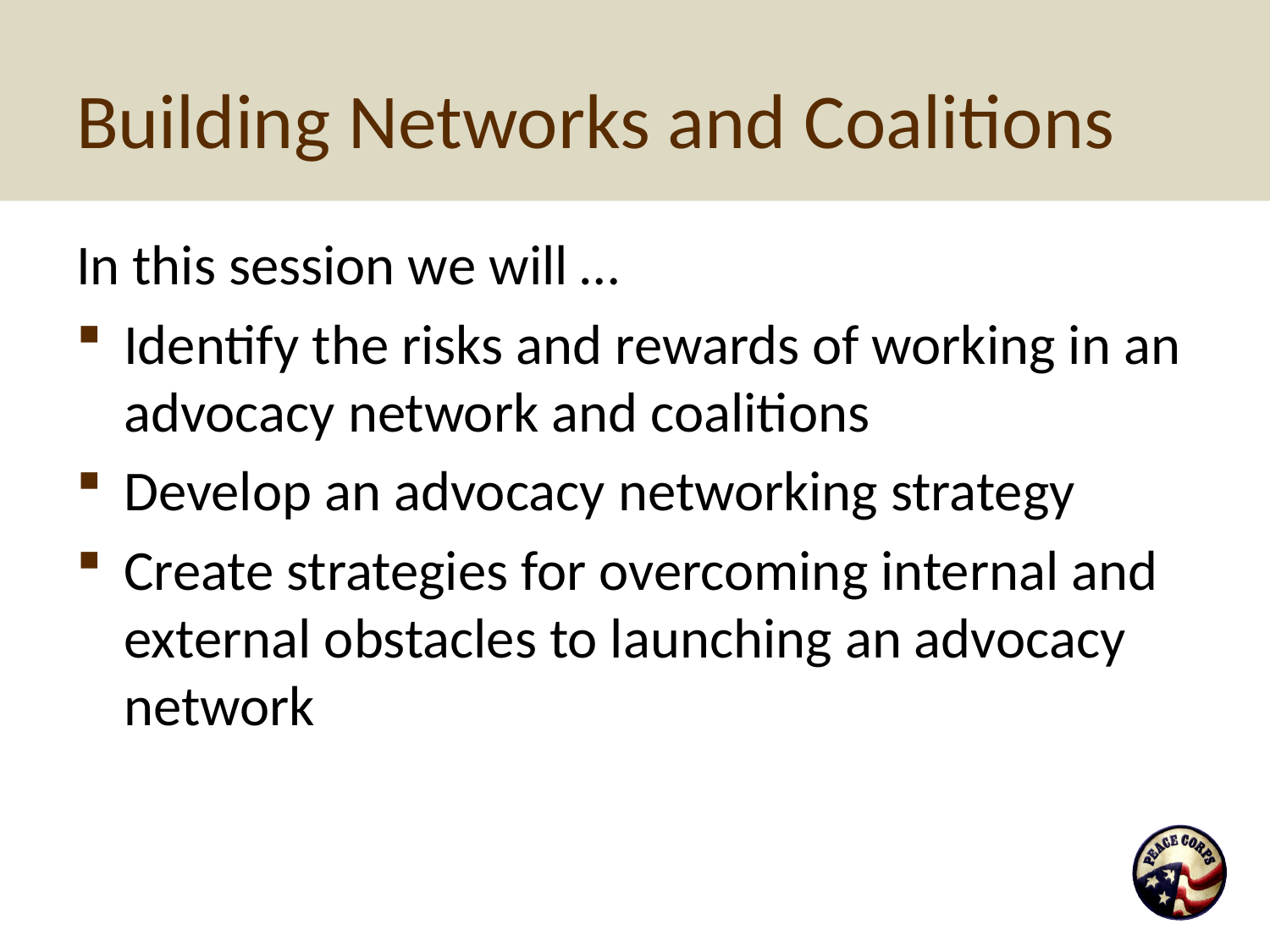

# Building Networks and Coalitions
In this session we will …
Identify the risks and rewards of working in an advocacy network and coalitions
Develop an advocacy networking strategy
Create strategies for overcoming internal and external obstacles to launching an advocacy network